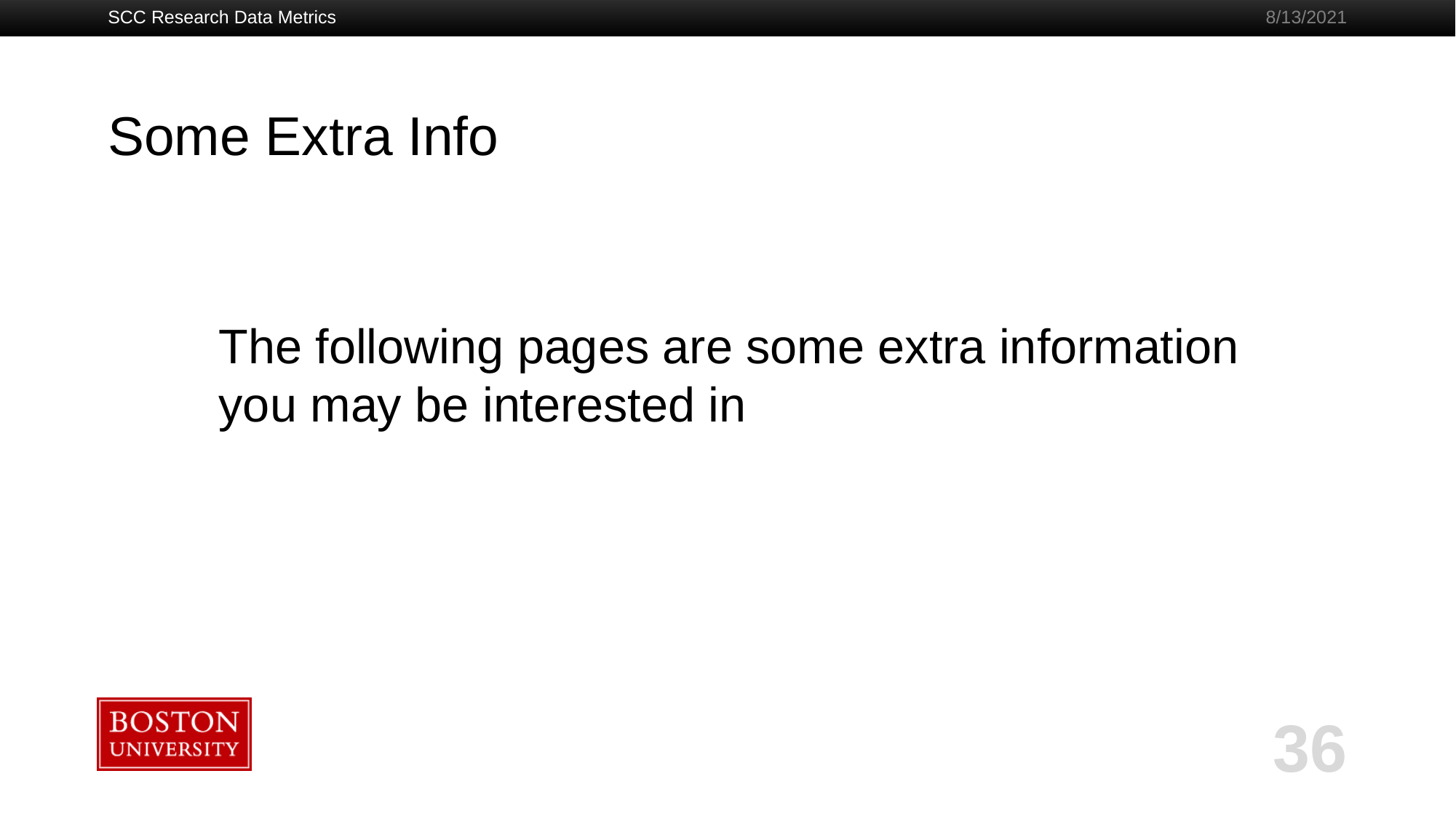

SCC Research Data Metrics
8/13/2021
# Some Extra Info
The following pages are some extra information you may be interested in
36